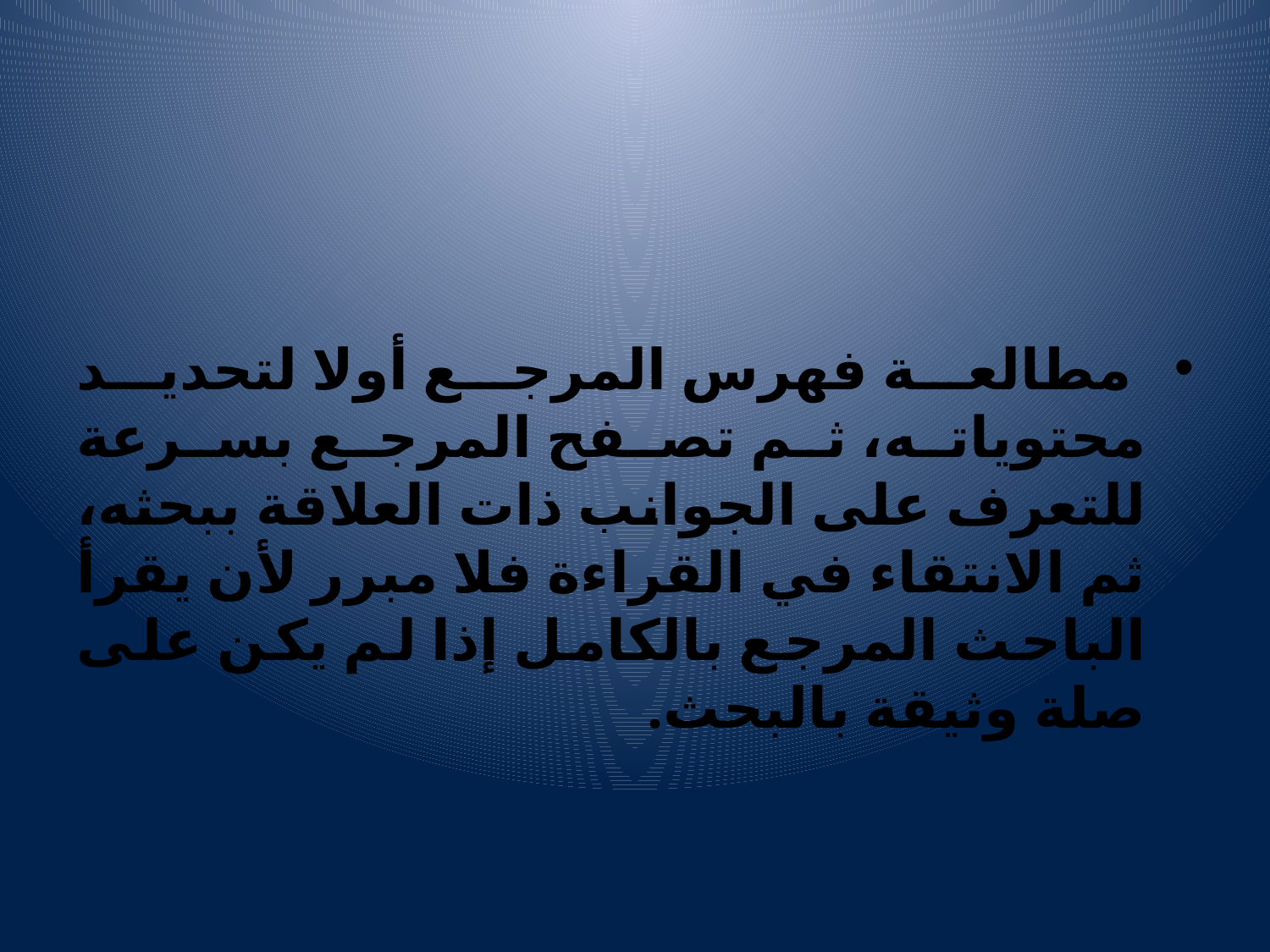

#
 مطالعة فهرس المرجع أولا لتحديد محتوياته، ثم تصفح المرجع بسرعة للتعرف على الجوانب ذات العلاقة ببحثه، ثم الانتقاء في القراءة فلا مبرر لأن يقرأ الباحث المرجع بالكامل إذا لم يكن على صلة وثيقة بالبحث.